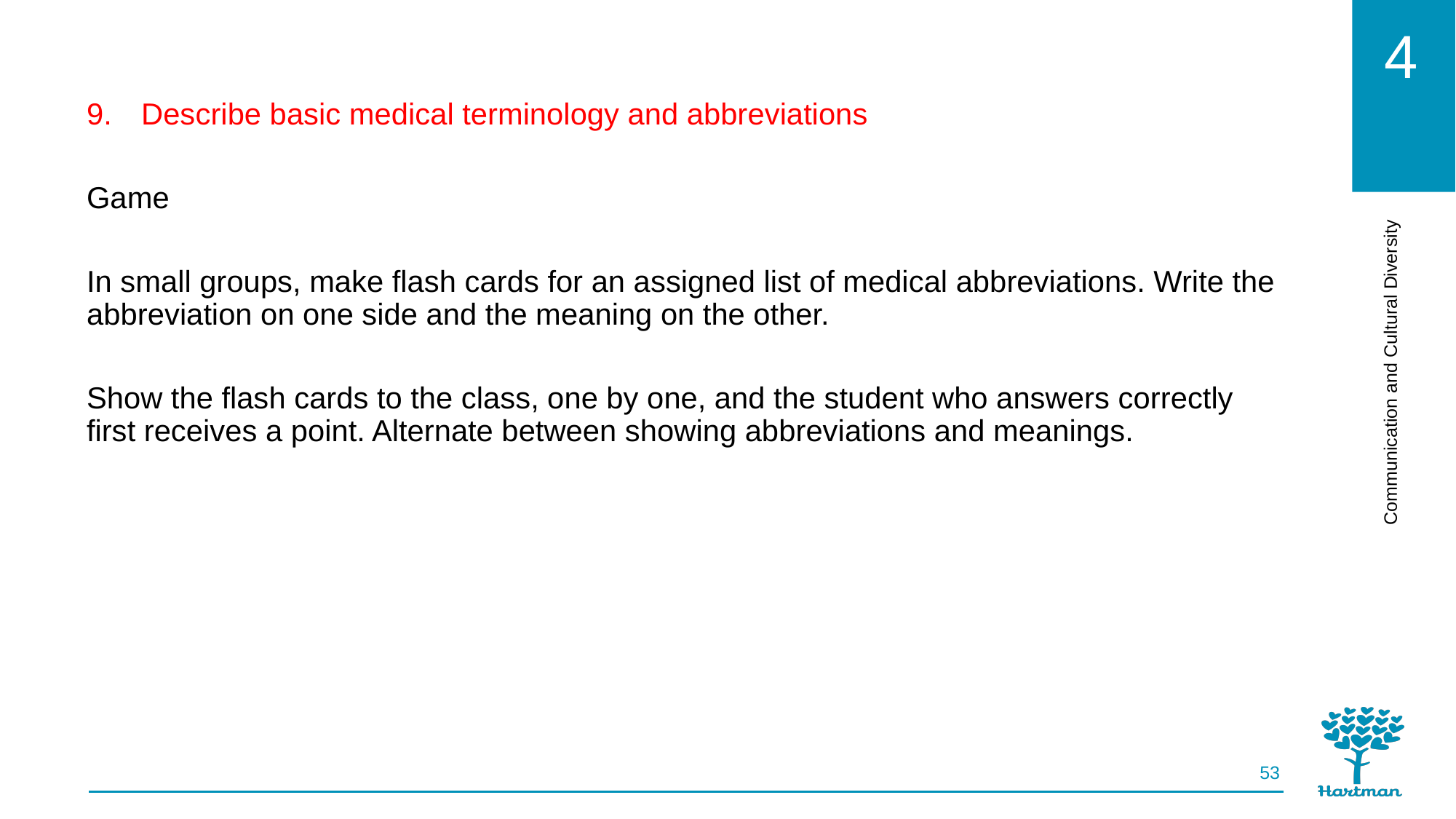

Describe basic medical terminology and abbreviations

Game

In small groups, make flash cards for an assigned list of medical abbreviations. Write the abbreviation on one side and the meaning on the other.

Show the flash cards to the class, one by one, and the student who answers correctly first receives a point. Alternate between showing abbreviations and meanings.

53